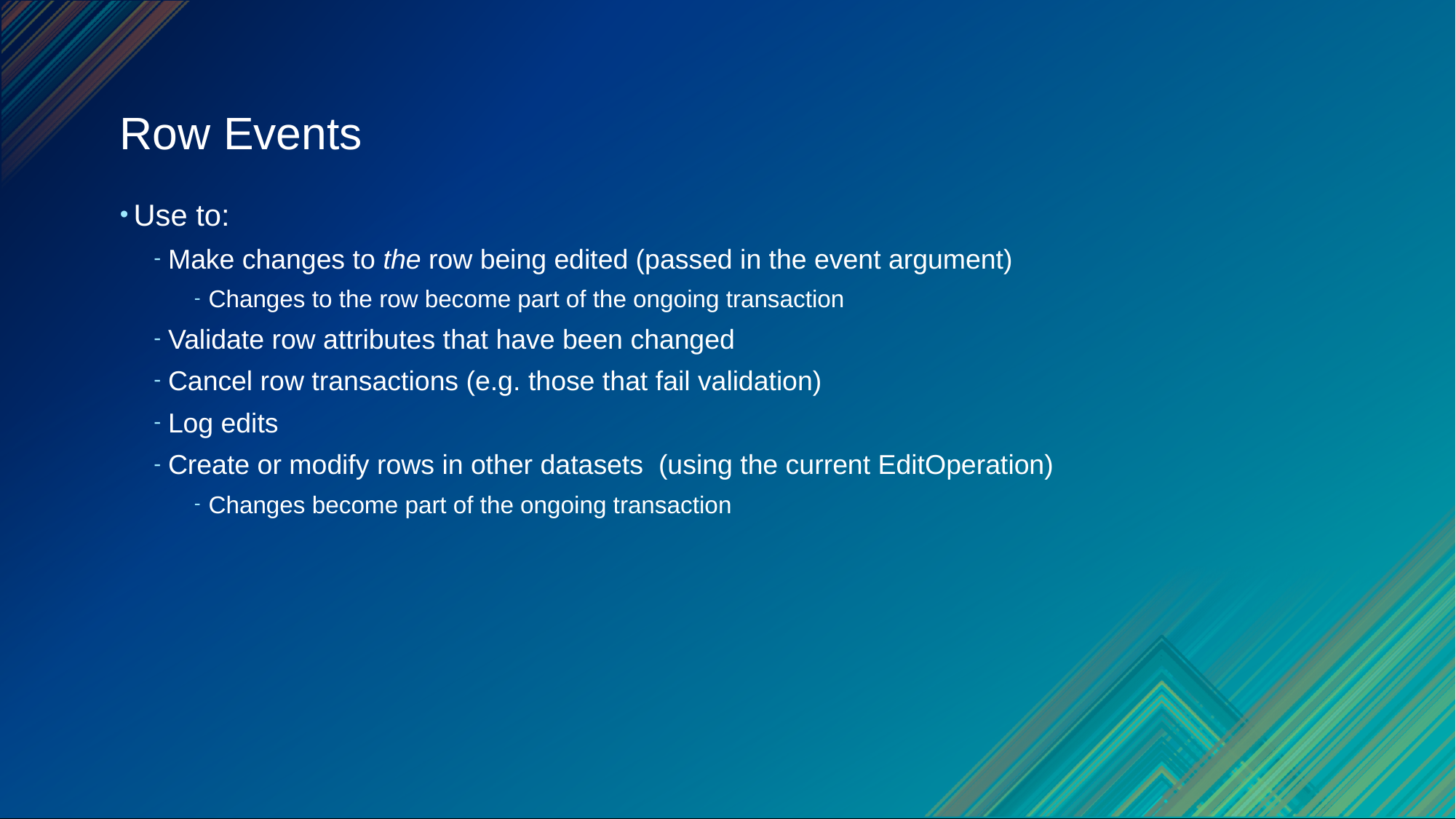

# Row Events
Use to:
Make changes to the row being edited (passed in the event argument)
Changes to the row become part of the ongoing transaction
Validate row attributes that have been changed
Cancel row transactions (e.g. those that fail validation)
Log edits
Create or modify rows in other datasets  (using the current EditOperation)
Changes become part of the ongoing transaction